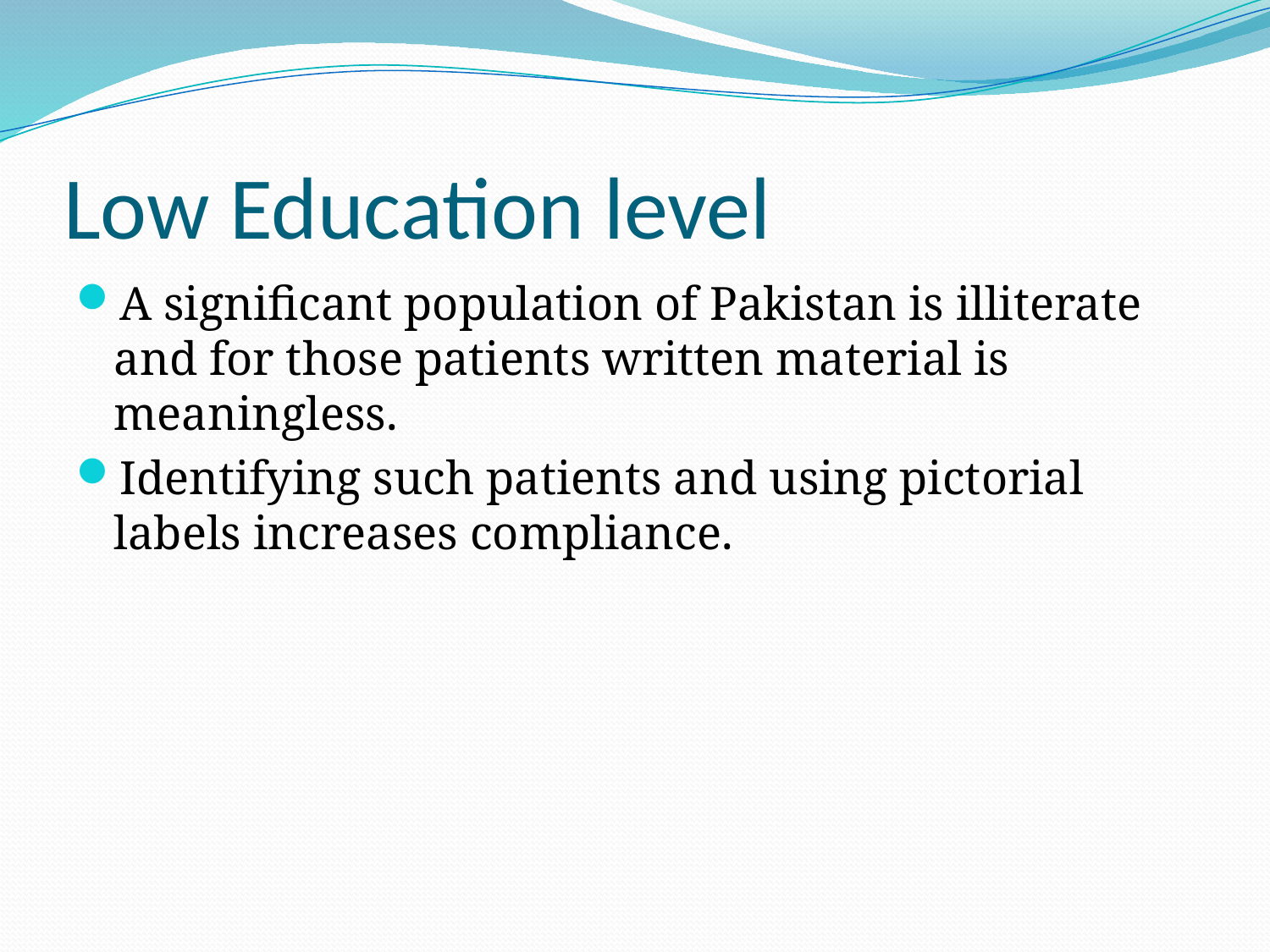

# Low Education level
A significant population of Pakistan is illiterate and for those patients written material is meaningless.
Identifying such patients and using pictorial labels increases compliance.